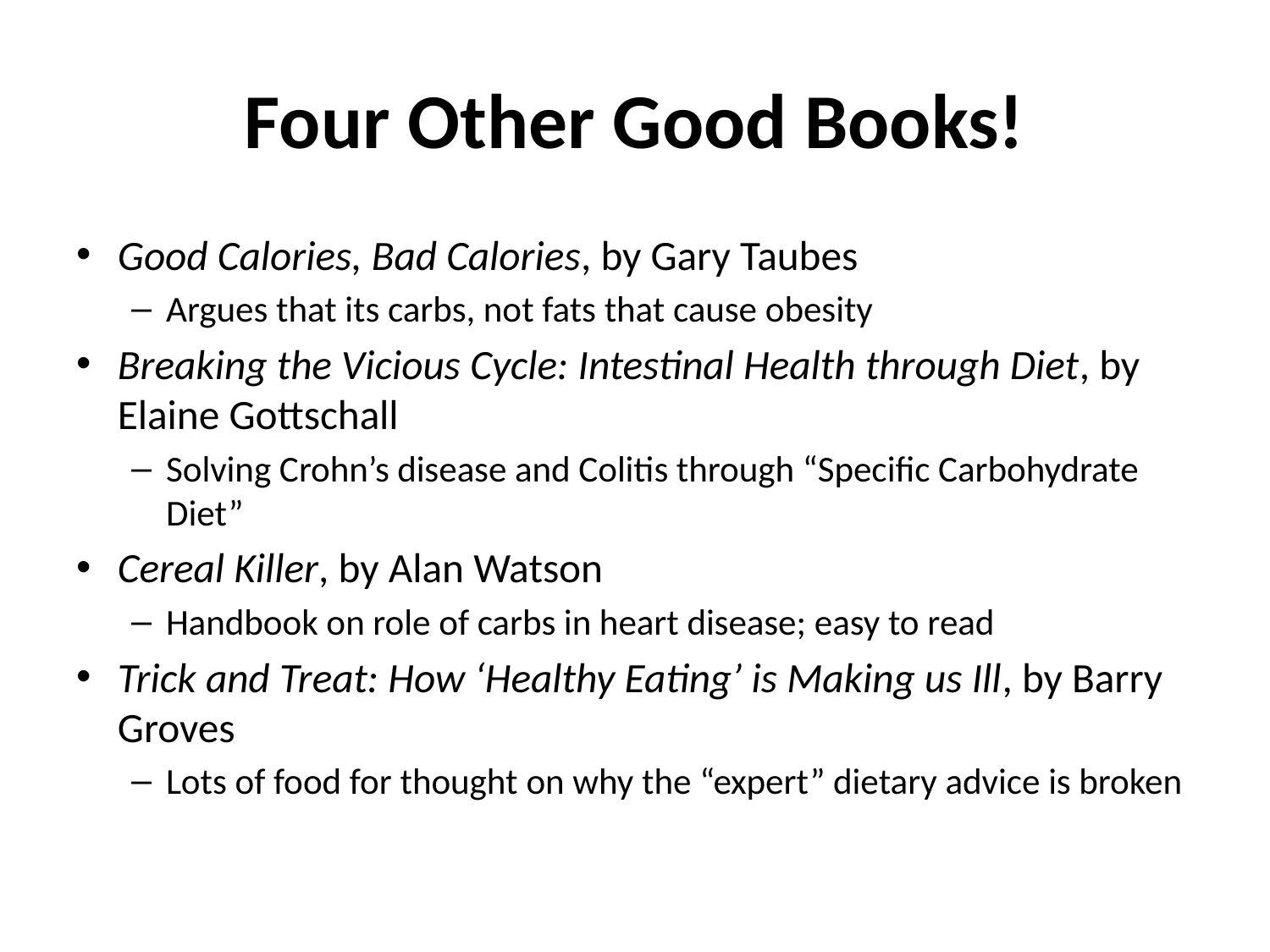

# Four Other Good Books!
Good Calories, Bad Calories, by Gary Taubes
Argues that its carbs, not fats that cause obesity
Breaking the Vicious Cycle: Intestinal Health through Diet, by Elaine Gottschall
Solving Crohn’s disease and Colitis through “Specific Carbohydrate Diet”
Cereal Killer, by Alan Watson
Handbook on role of carbs in heart disease; easy to read
Trick and Treat: How ‘Healthy Eating’ is Making us Ill, by Barry Groves
Lots of food for thought on why the “expert” dietary advice is broken